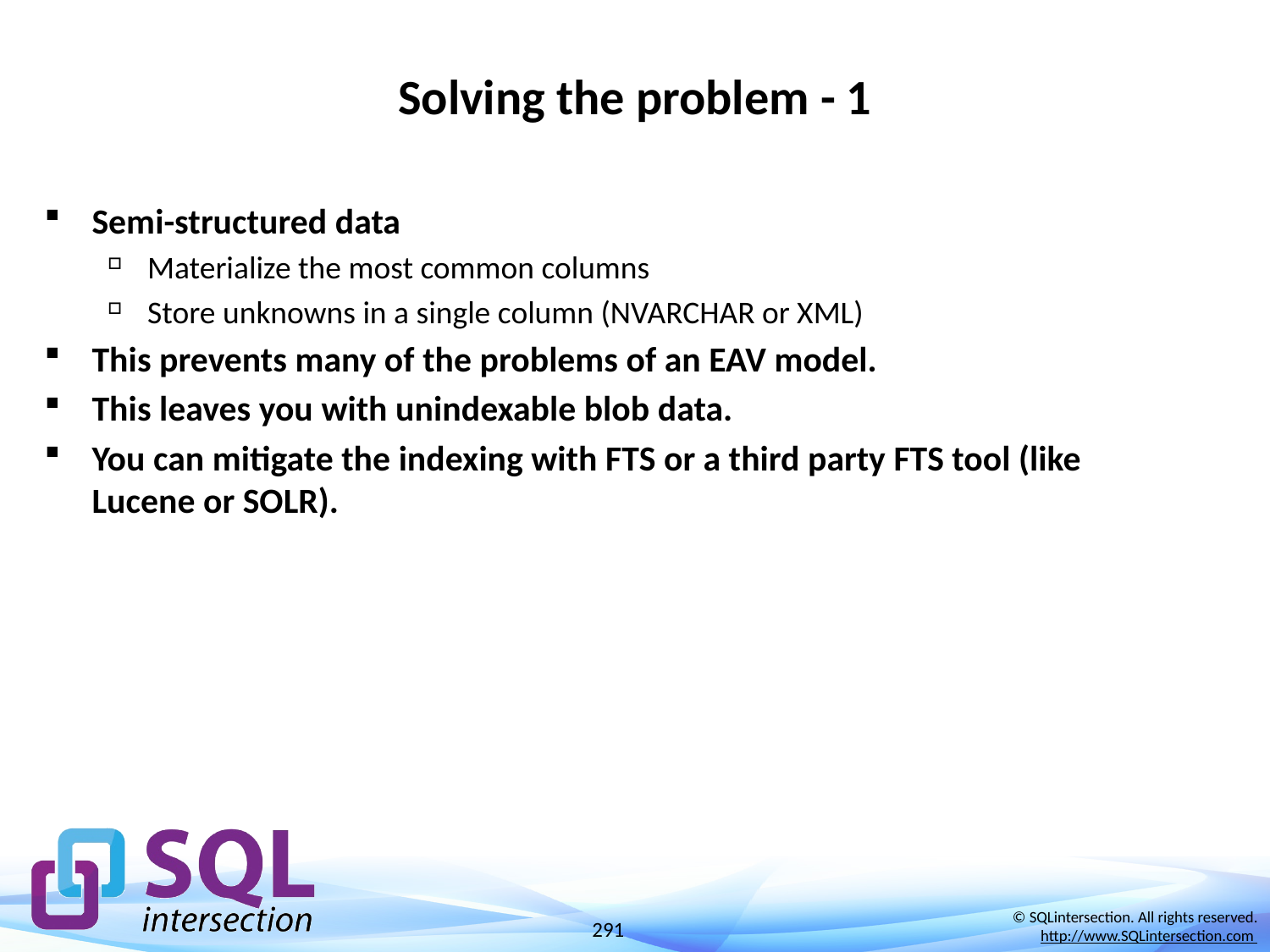

# Solving the problem - 1
Semi-structured data
Materialize the most common columns
Store unknowns in a single column (NVARCHAR or XML)
This prevents many of the problems of an EAV model.
This leaves you with unindexable blob data.
You can mitigate the indexing with FTS or a third party FTS tool (like Lucene or SOLR).